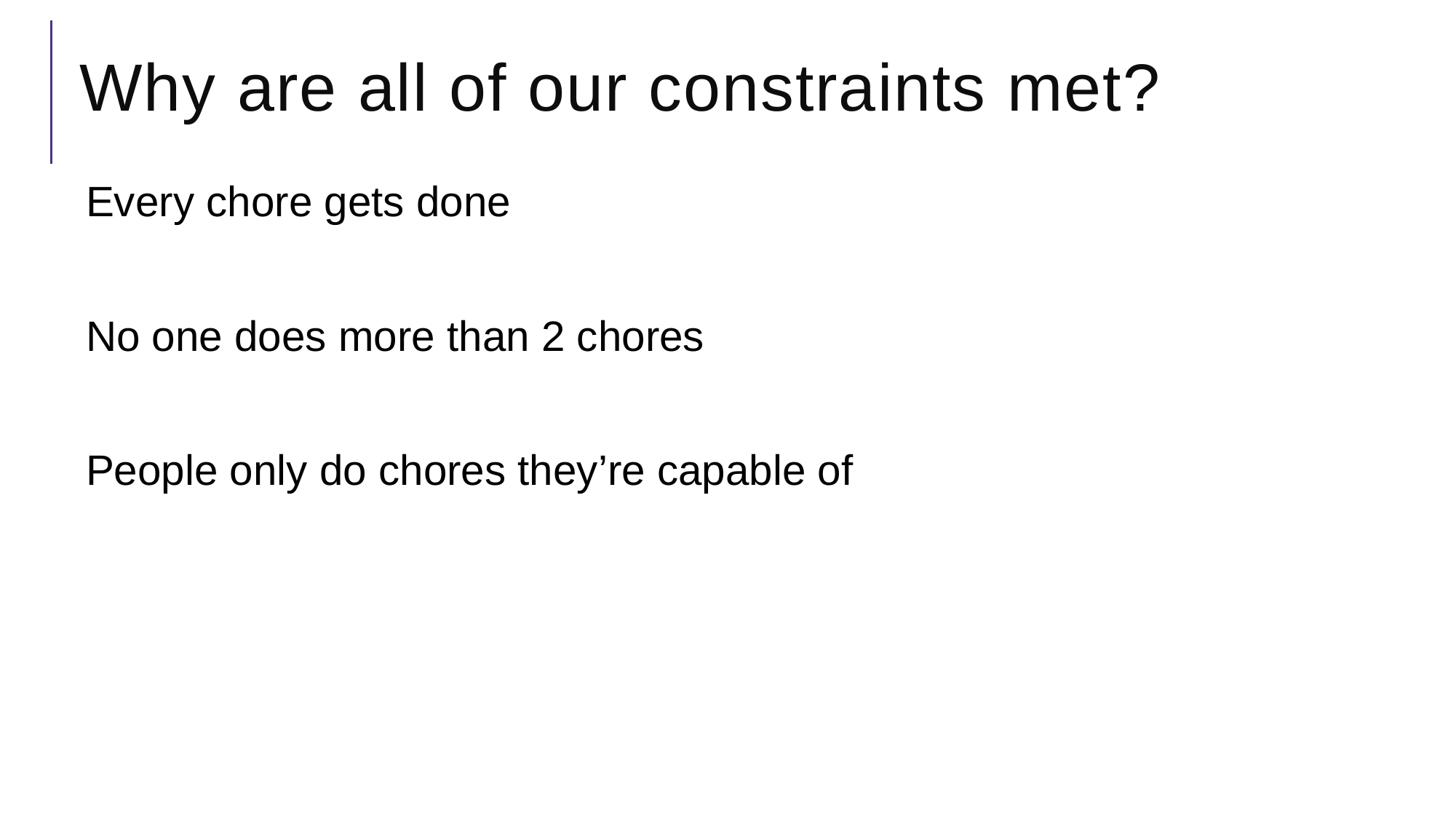

# Why are all of our constraints met?
Every chore gets done

No one does more than 2 chores

People only do chores they’re capable of